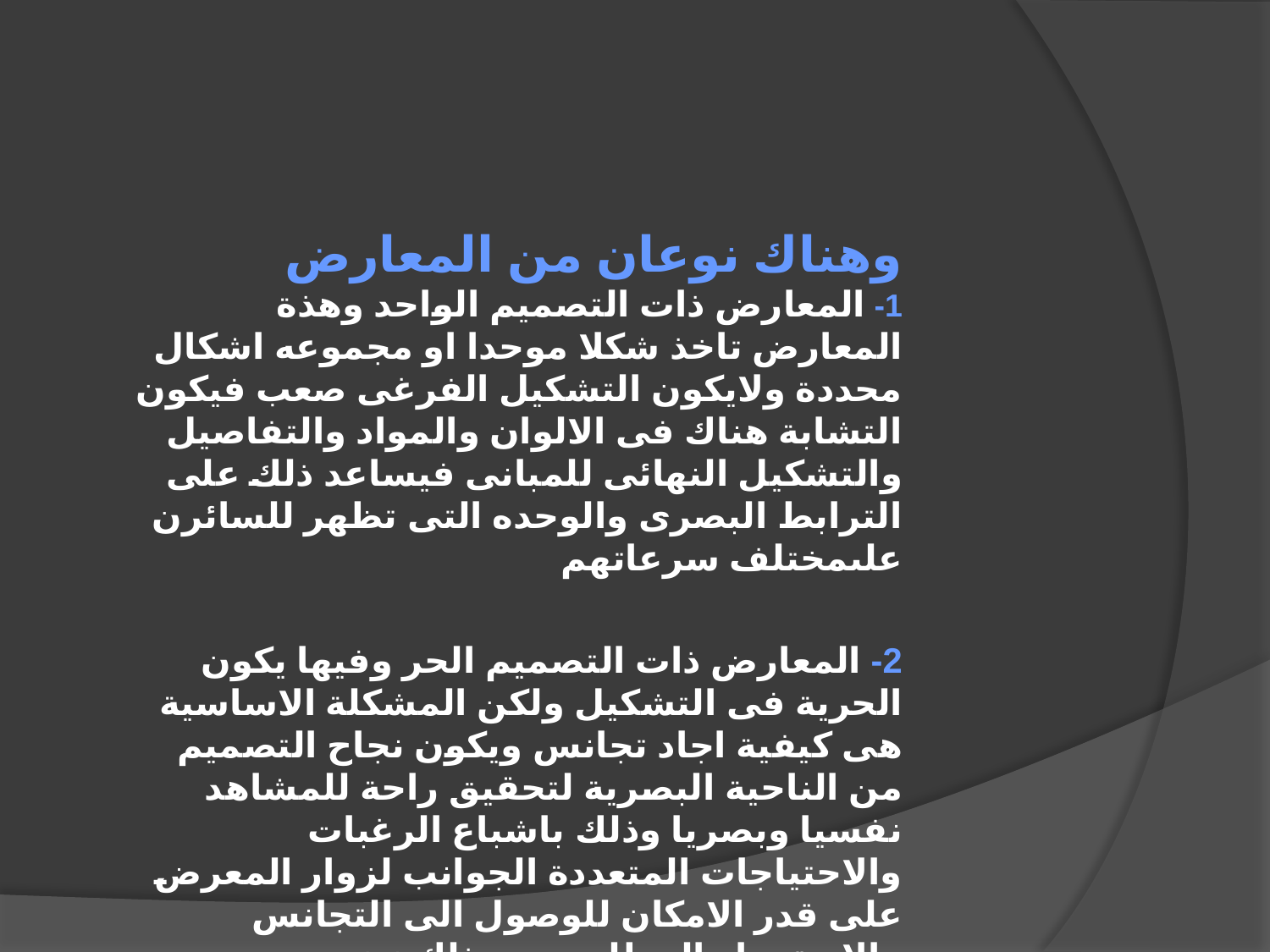

وهناك نوعان من المعارض
1- المعارض ذات التصميم الواحد وهذة المعارض تاخذ شكلا موحدا او مجموعه اشكال محددة ولايكون التشكيل الفرغى صعب فيكون التشابة هناك فى الالوان والمواد والتفاصيل والتشكيل النهائى للمبانى فيساعد ذلك على الترابط البصرى والوحده التى تظهر للسائرن علىمختلف سرعاتهم
2- المعارض ذات التصميم الحر وفيها يكون الحرية فى التشكيل ولكن المشكلة الاساسية هى كيفية اجاد تجانس ويكون نجاح التصميم من الناحية البصرية لتحقيق راحة للمشاهد نفسيا وبصريا وذلك باشباع الرغبات والاحتياجات المتعددة الجوانب لزوار المعرض على قدر الامكان للوصول الى التجانس والاستمرار المطلوبين وبذلك نضمن وجود علاقه منظورية تؤدى الى التجانس